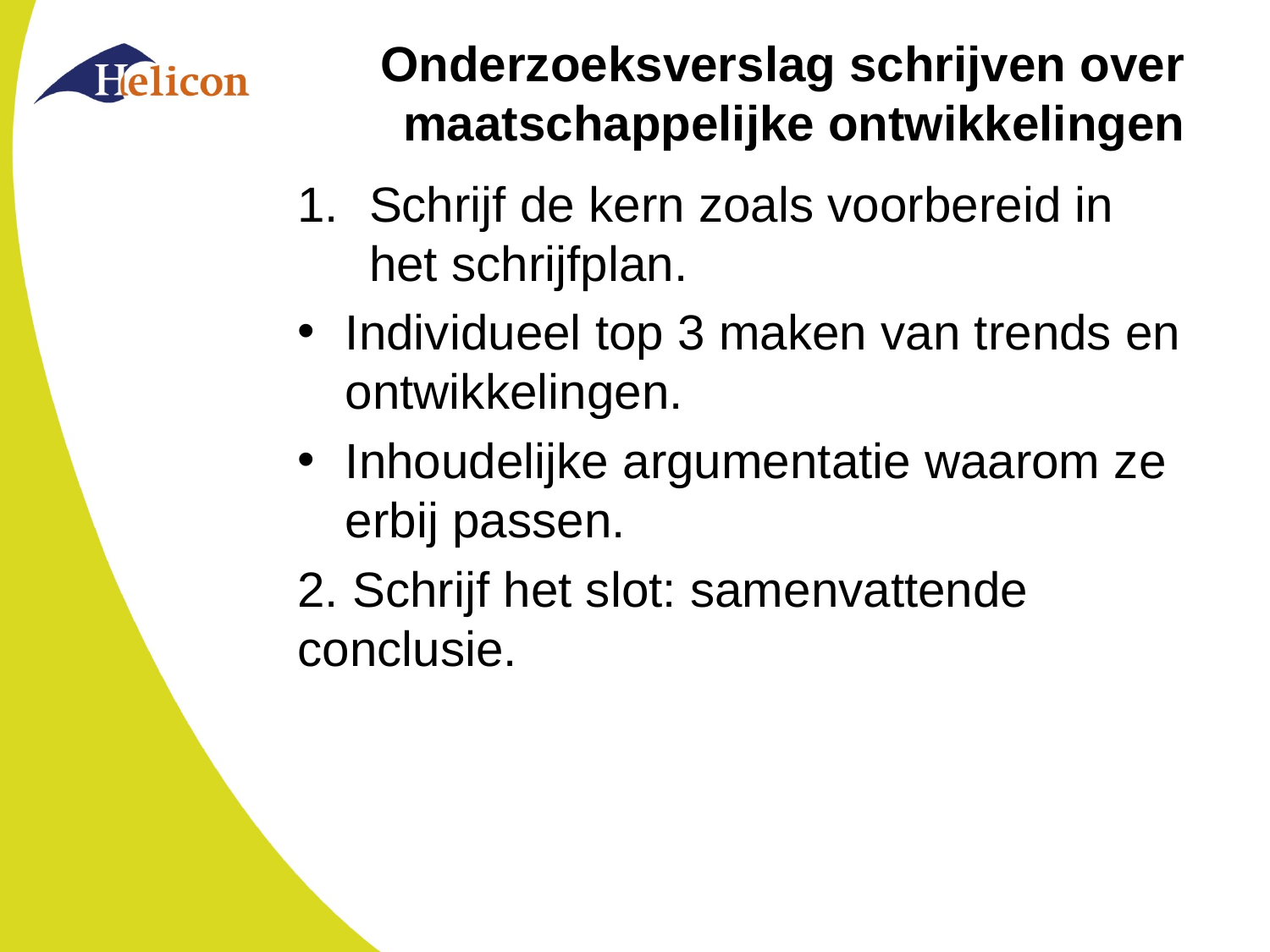

# Onderzoeksverslag schrijven over maatschappelijke ontwikkelingen
Schrijf de kern zoals voorbereid in het schrijfplan.
Individueel top 3 maken van trends en ontwikkelingen.
Inhoudelijke argumentatie waarom ze erbij passen.
2. Schrijf het slot: samenvattende conclusie.